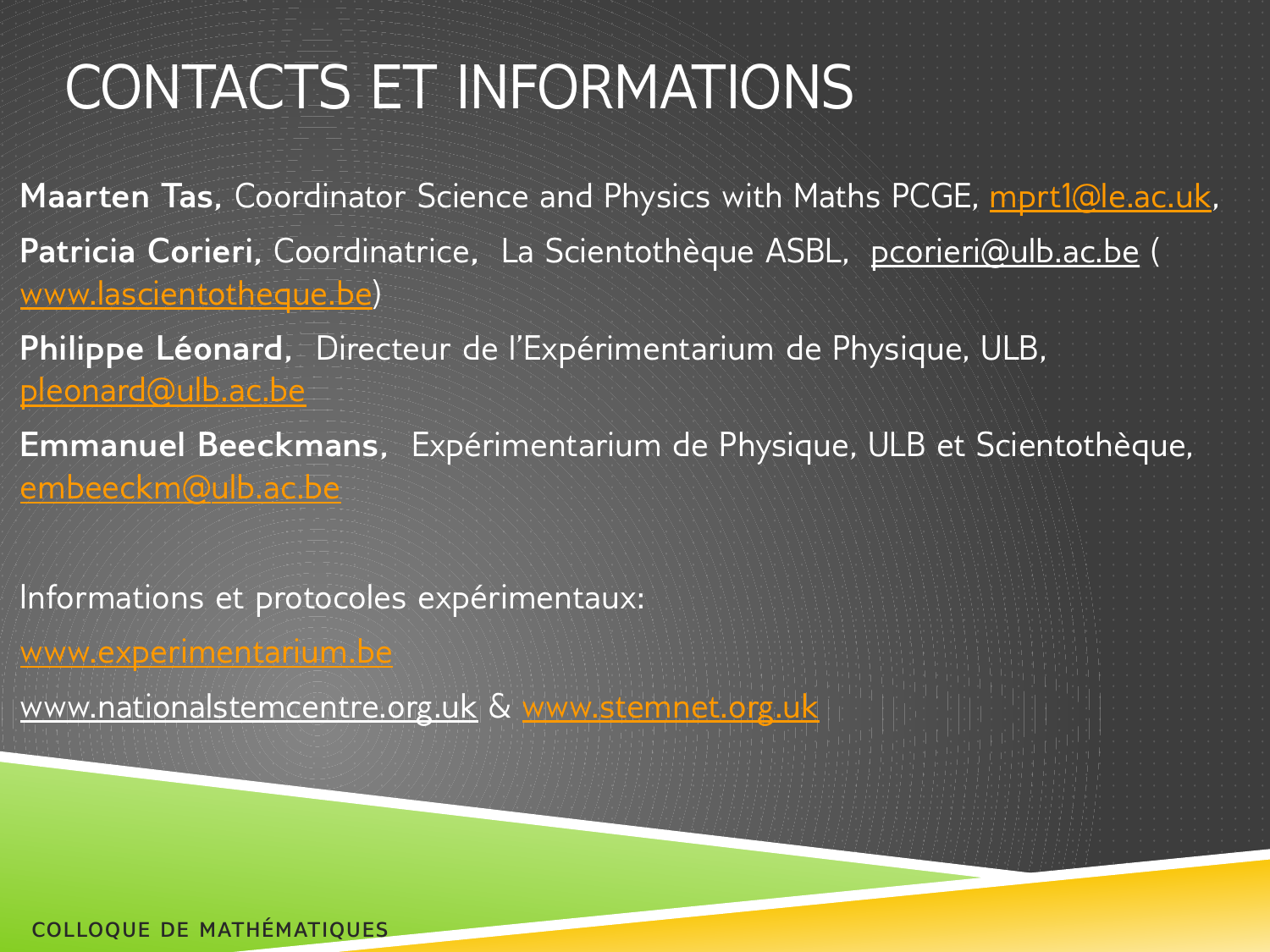

# Contacts et Informations
Maarten Tas, Coordinator Science and Physics with Maths PCGE, mprt1@le.ac.uk,
Patricia Corieri, Coordinatrice,  La Scientothèque ASBL,  pcorieri@ulb.ac.be (www.lascientotheque.be)
Philippe Léonard,  Directeur de l’Expérimentarium de Physique, ULB, pleonard@ulb.ac.be
Emmanuel Beeckmans,  Expérimentarium de Physique, ULB et Scientothèque, embeeckm@ulb.ac.be

Informations et protocoles expérimentaux:
www.experimentarium.be
www.nationalstemcentre.org.uk & www.stemnet.org.uk

Colloque de Mathématiques